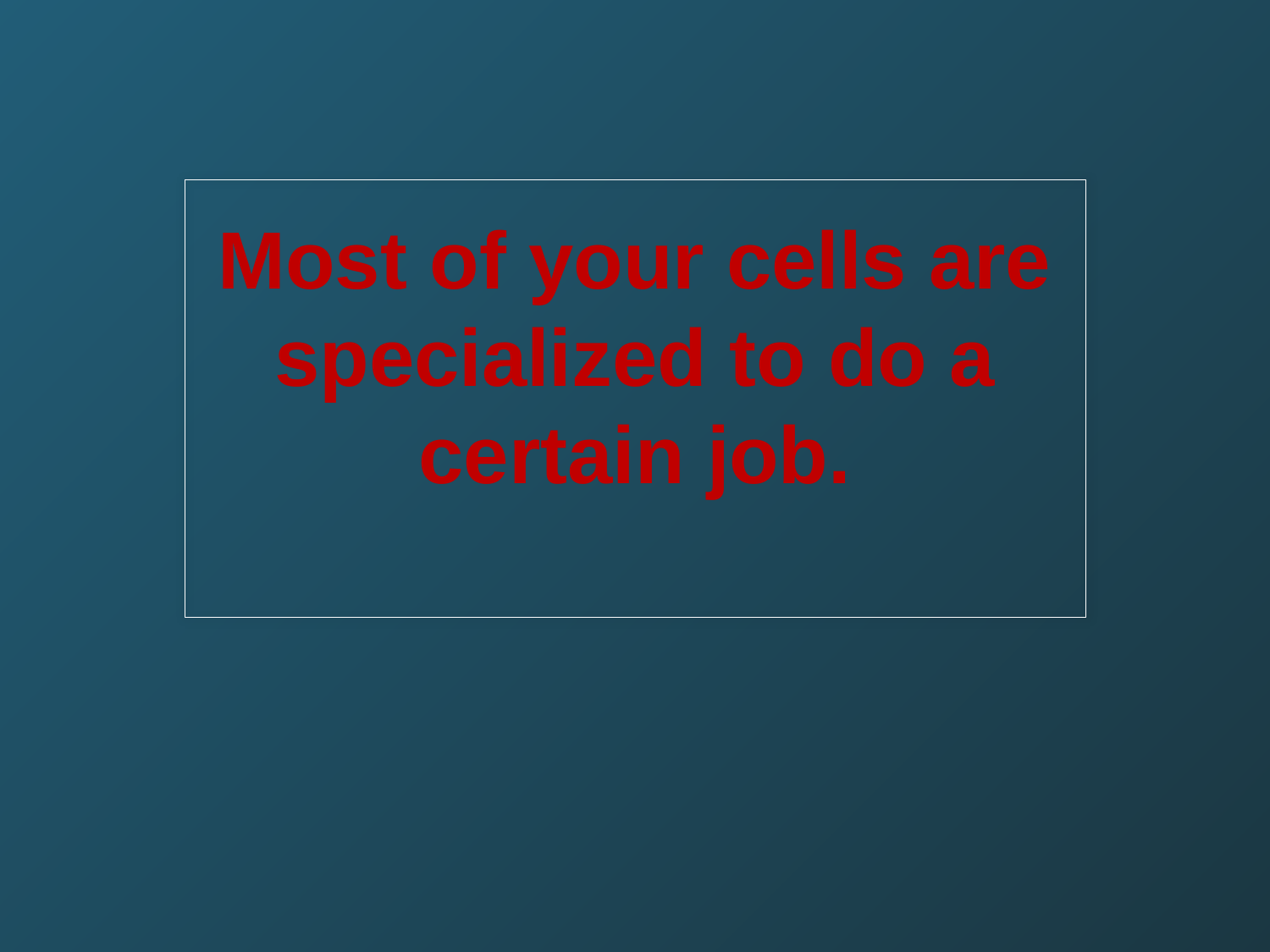

# Most of your cells are specialized to do a certain job.